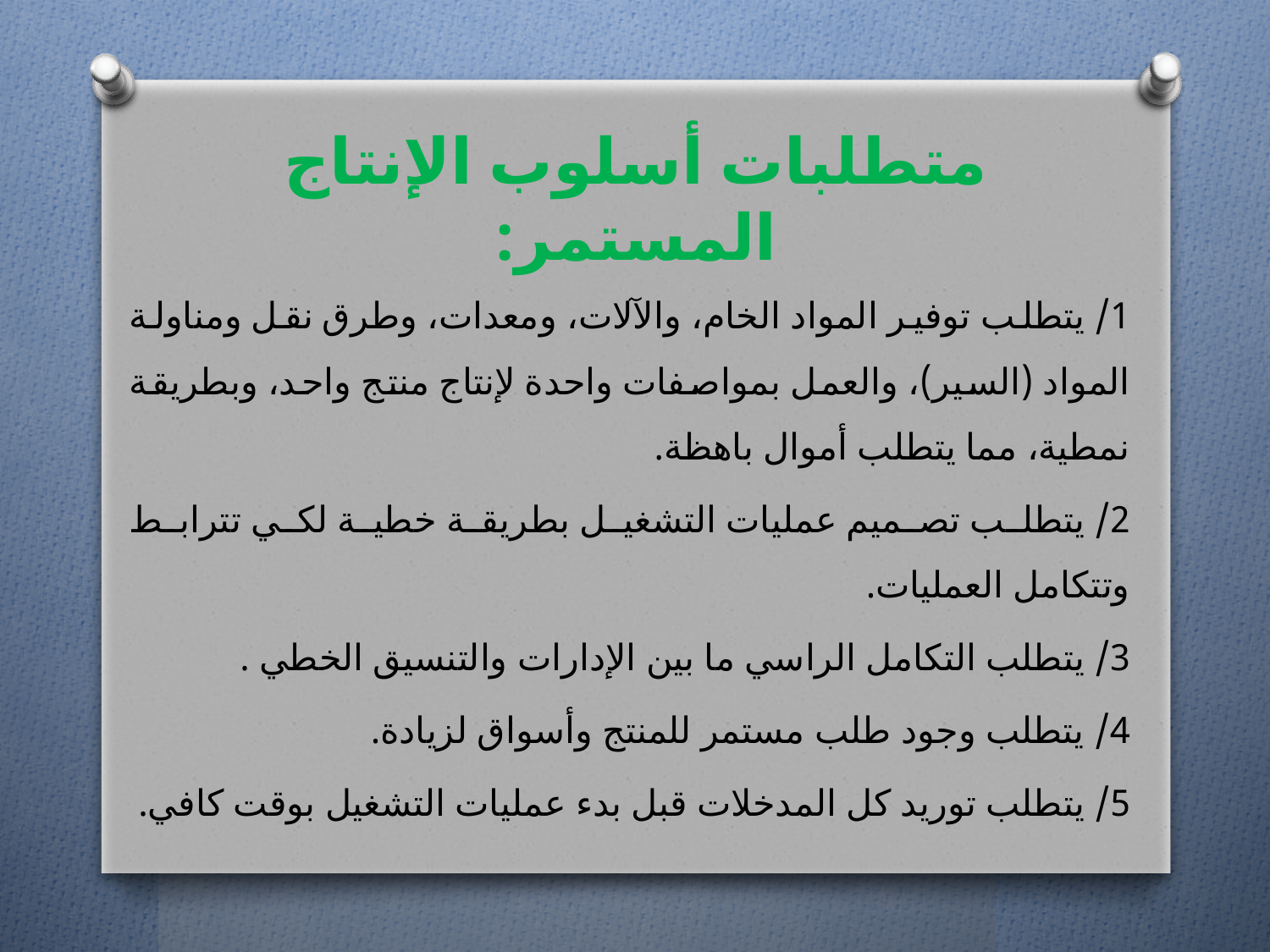

# متطلبات أسلوب الإنتاج المستمر:
1/ يتطلب توفير المواد الخام، والآلات، ومعدات، وطرق نقل ومناولة المواد (السير)، والعمل بمواصفات واحدة لإنتاج منتج واحد، وبطريقة نمطية، مما يتطلب أموال باهظة.
2/ يتطلب تصميم عمليات التشغيل بطريقة خطية لكي تترابط وتتكامل العمليات.
3/ يتطلب التكامل الراسي ما بين الإدارات والتنسيق الخطي .
4/ يتطلب وجود طلب مستمر للمنتج وأسواق لزيادة.
5/ يتطلب توريد كل المدخلات قبل بدء عمليات التشغيل بوقت كافي.